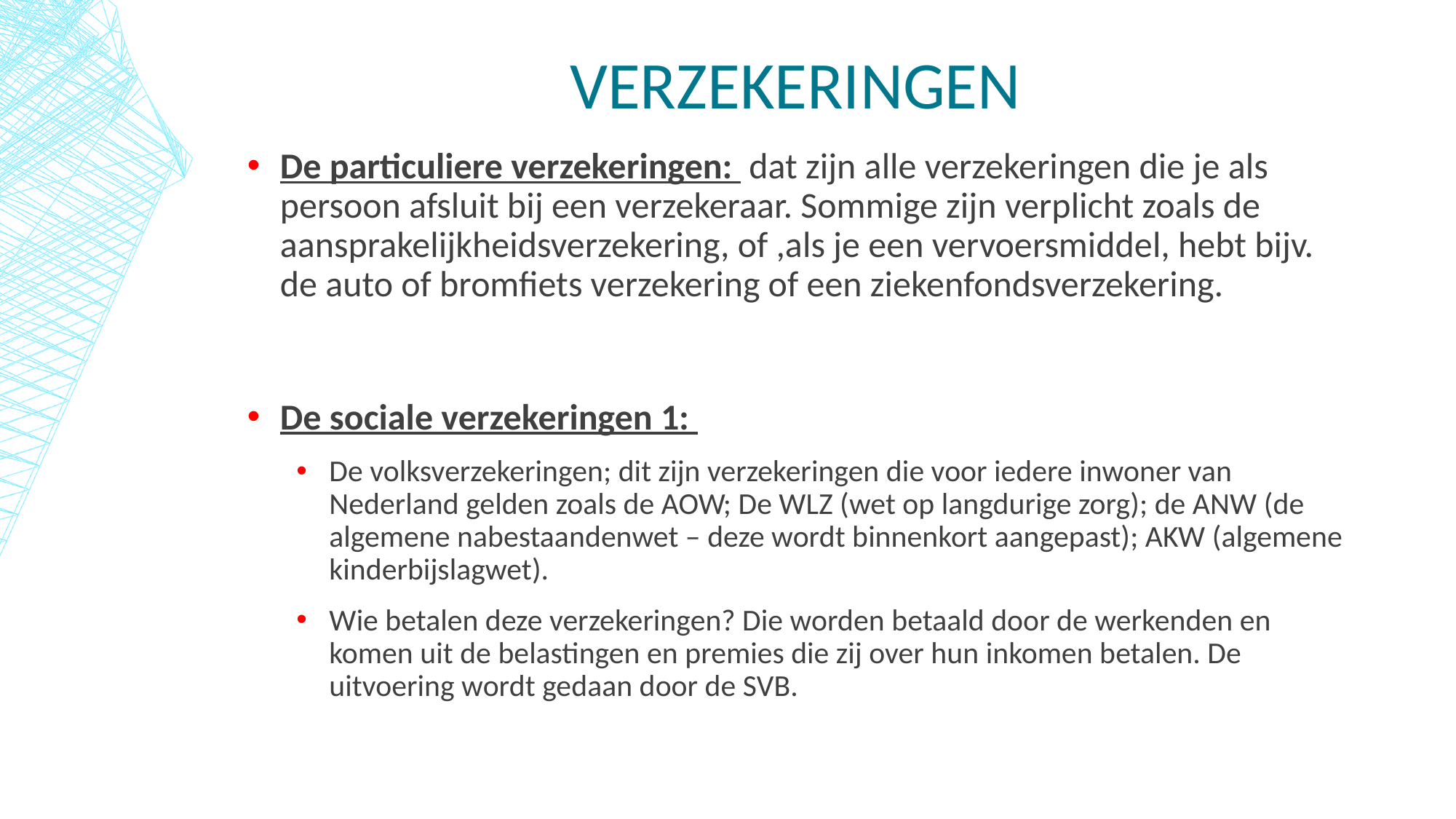

# verzekeringen
De particuliere verzekeringen:  dat zijn alle verzekeringen die je als persoon afsluit bij een verzekeraar. Sommige zijn verplicht zoals de aansprakelijkheidsverzekering, of ,als je een vervoersmiddel, hebt bijv. de auto of bromfiets verzekering of een ziekenfondsverzekering.

De sociale verzekeringen 1:
De volksverzekeringen; dit zijn verzekeringen die voor iedere inwoner van Nederland gelden zoals de AOW; De WLZ (wet op langdurige zorg); de ANW (de algemene nabestaandenwet – deze wordt binnenkort aangepast); AKW (algemene kinderbijslagwet).
Wie betalen deze verzekeringen? Die worden betaald door de werkenden en komen uit de belastingen en premies die zij over hun inkomen betalen. De uitvoering wordt gedaan door de SVB.